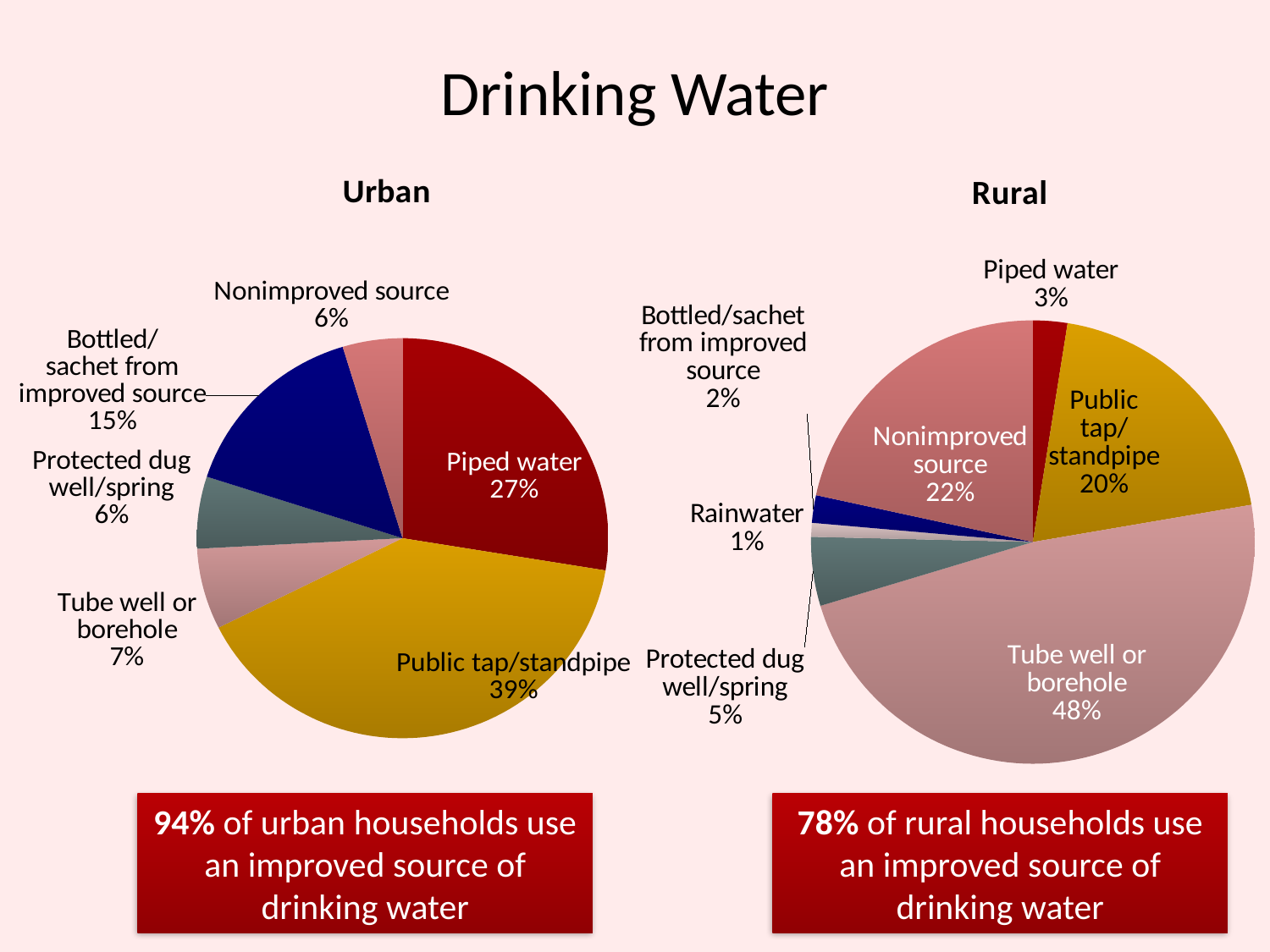

# Drinking Water

### Chart:

| Category | Urban |
|---|---|
| Piped water | 27.0 |
| Public tap/standpipe | 39.2 |
| Tube well or borehole | 6.4 |
| Protected dug well/spring | 5.7 |
| Rainwater | None |
| Bottled/sachet from improved source | 15.0 |
| Nonimproved source | 4.6 |

### Chart:

| Category | Rural |
|---|---|
| Piped water | 2.5 |
| Public tap/standpipe | 19.7 |
| Tube well or borehole | 47.8 |
| Protected dug well/spring | 5.0 |
| Rainwater | 1.0 |
| Bottled/sachet from improved source | 2.0 |
| Nonimproved source | 21.5 |
94% of urban households use an improved source of drinking water
78% of rural households use an improved source of drinking water